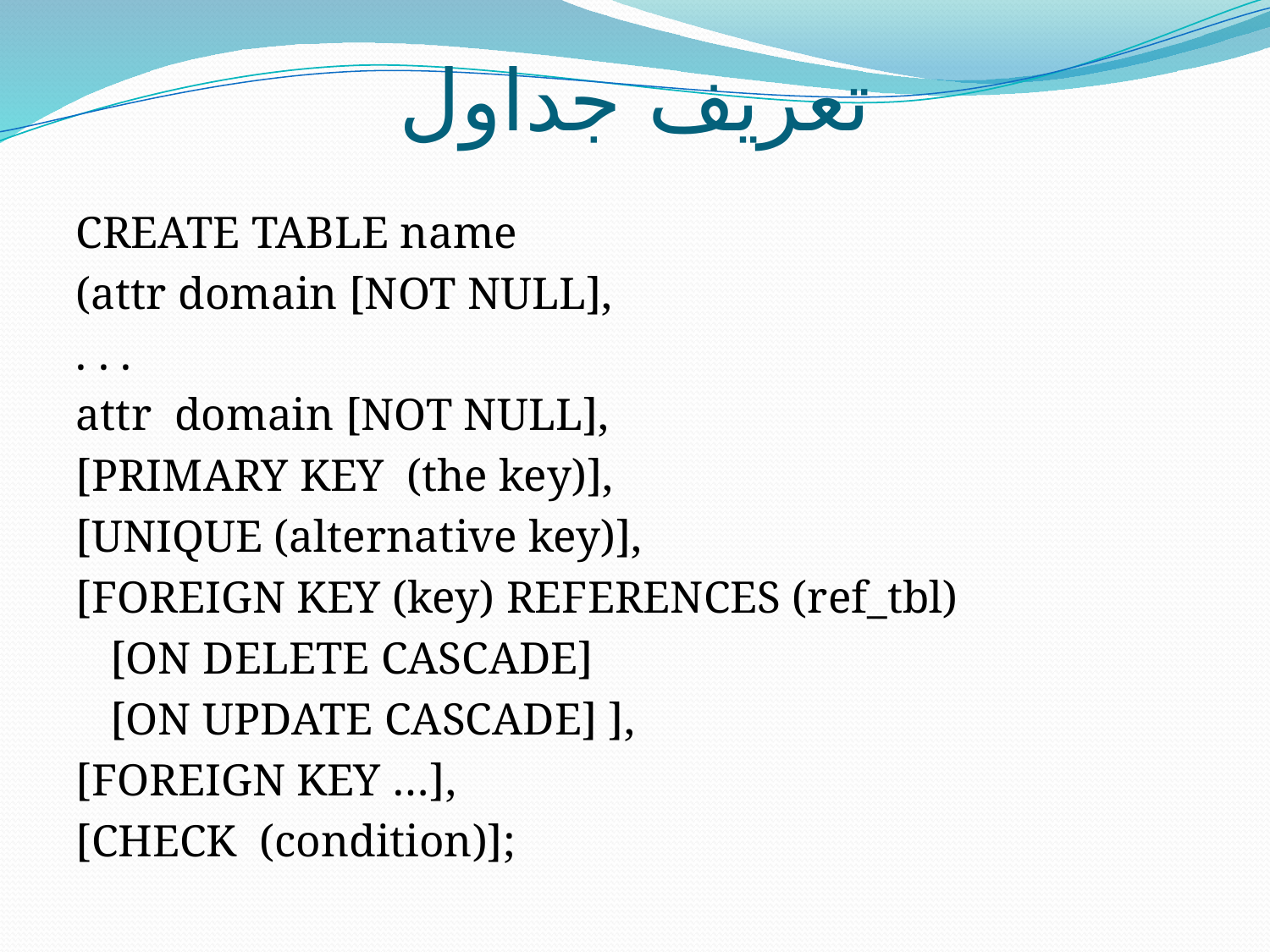

# تعريف جداول
CREATE TABLE name
(attr domain [NOT NULL],
. . .
attr  domain [NOT NULL],
[PRIMARY KEY  (the key)],
[UNIQUE (alternative key)],
[FOREIGN KEY (key) REFERENCES (ref_tbl)
		[ON DELETE CASCADE]
		[ON UPDATE CASCADE] ],
[FOREIGN KEY …],
[CHECK  (condition)];